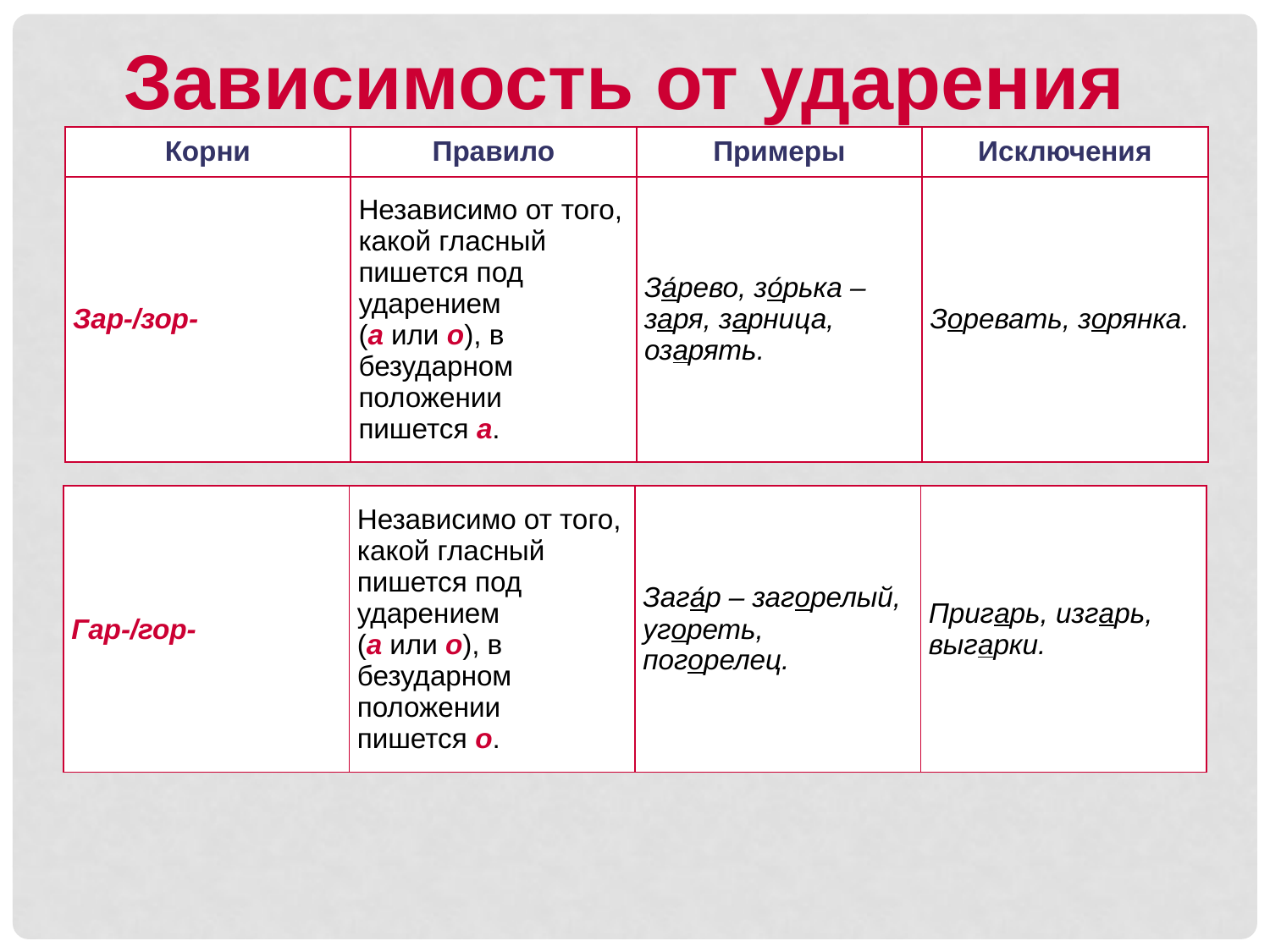

Зависимость от ударения
| Корни | Правило | Примеры | Исключения |
| --- | --- | --- | --- |
| Зар-/зор- | Независимо от того, какой гласный пишется под ударением (а или о), в безударном положении пишется а. | За́рево, зо́рька – заря, зарница, озарять. | Зоревать, зорянка. |
| --- | --- | --- | --- |
| Гар-/гор- | Независимо от того, какой гласный пишется под ударением (а или о), в безударном положении пишется о. | Зага́р – загорелый, угореть, погорелец. | Пригарь, изгарь, выгарки. |
| --- | --- | --- | --- |